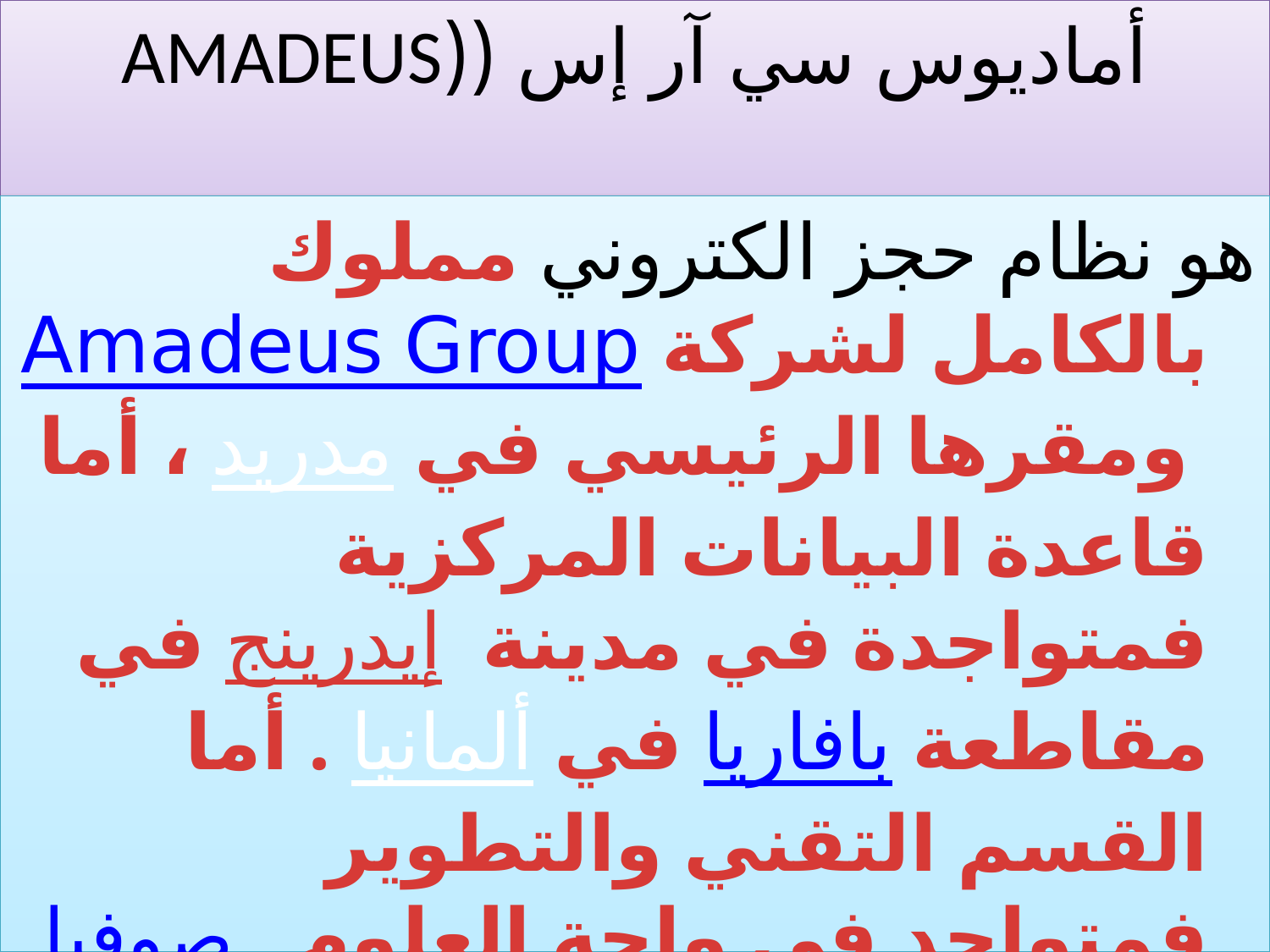

# أماديوس سي آر إس ((AMADEUS
هو نظام حجز الكتروني مملوك بالكامل لشركة Amadeus Group ومقرها الرئيسي في مدريد ، أما قاعدة البيانات المركزية فمتواجدة في مدينة  إيدرينج في مقاطعة بافاريا في ألمانيا . أما القسم التقني والتطوير فمتواجد في واحة العلوم  صوفيا أنتيبوليس ، فرنسا.